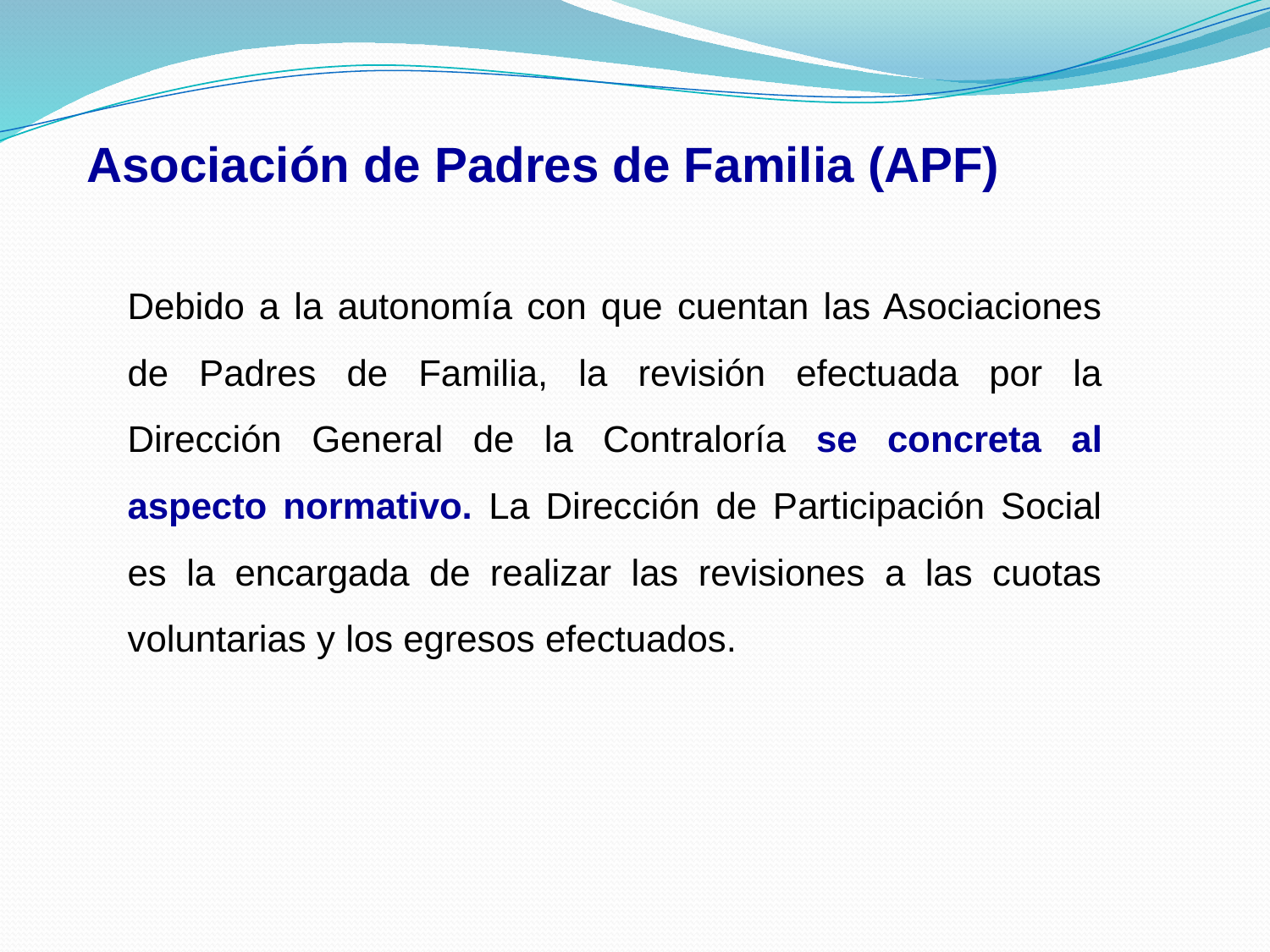

Asociación de Padres de Familia (APF)
	Debido a la autonomía con que cuentan las Asociaciones de Padres de Familia, la revisión efectuada por la Dirección General de la Contraloría se concreta al aspecto normativo. La Dirección de Participación Social es la encargada de realizar las revisiones a las cuotas voluntarias y los egresos efectuados.